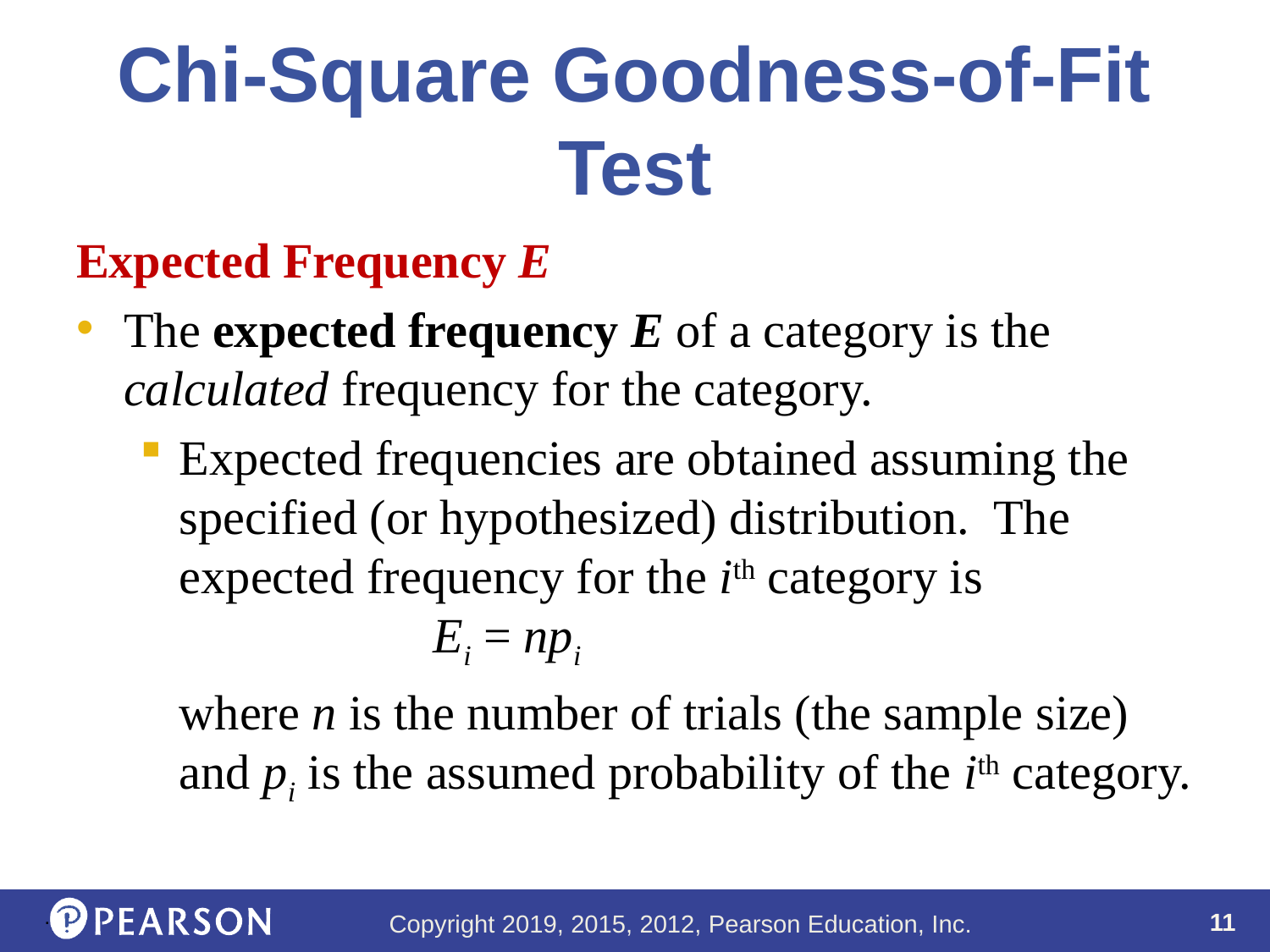

# Chi-Square Goodness-of-Fit Test
Expected Frequency E
The expected frequency E of a category is the calculated frequency for the category.
Expected frequencies are obtained assuming the specified (or hypothesized) distribution.  The expected frequency for the ith category is
		Ei = npi
	where n is the number of trials (the sample size) and pi is the assumed probability of the ith category.
.